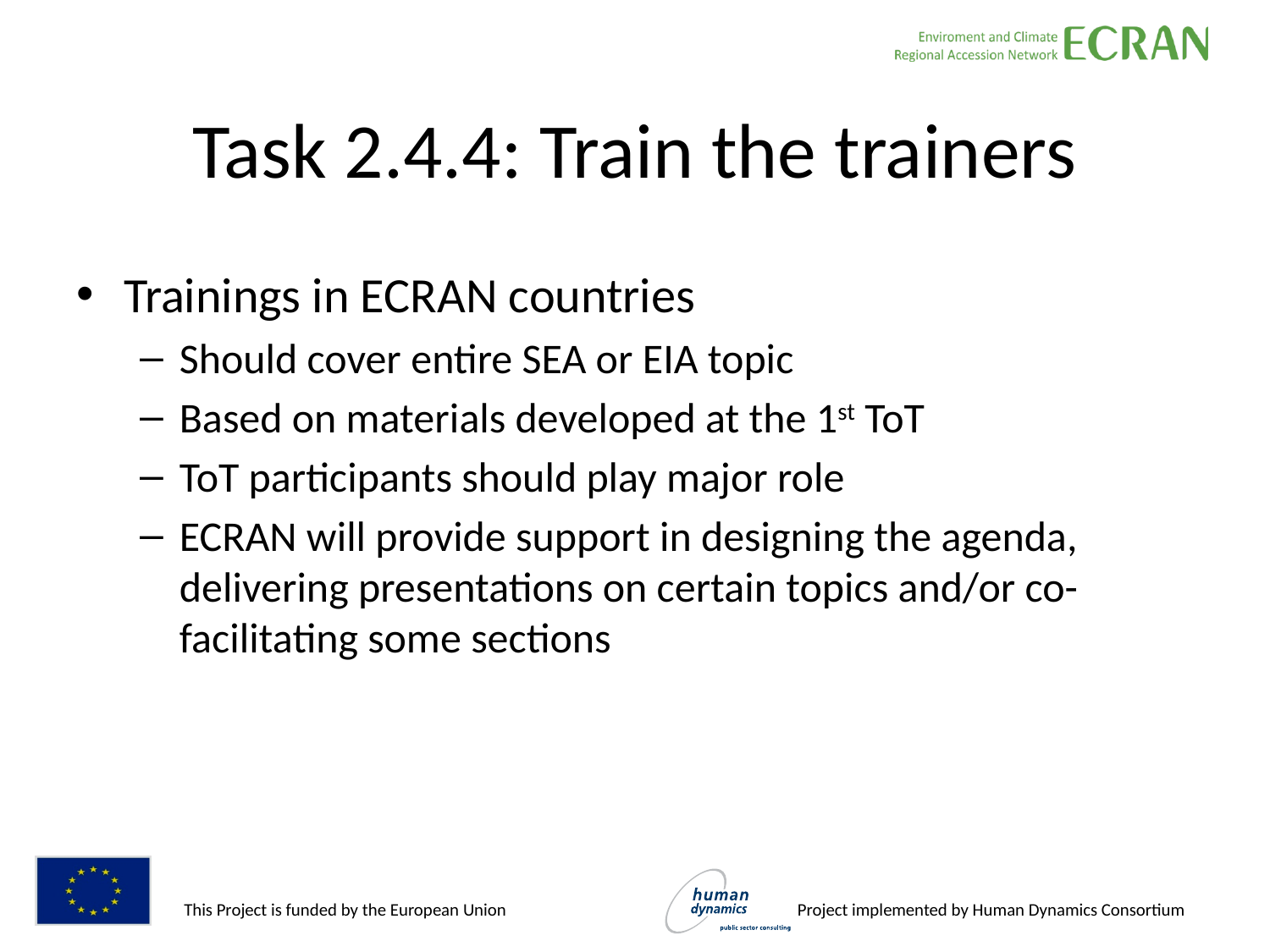

# Task 2.4.4: Train the trainers
Trainings in ECRAN countries
Should cover entire SEA or EIA topic
Based on materials developed at the 1st ToT
ToT participants should play major role
ECRAN will provide support in designing the agenda, delivering presentations on certain topics and/or co-facilitating some sections